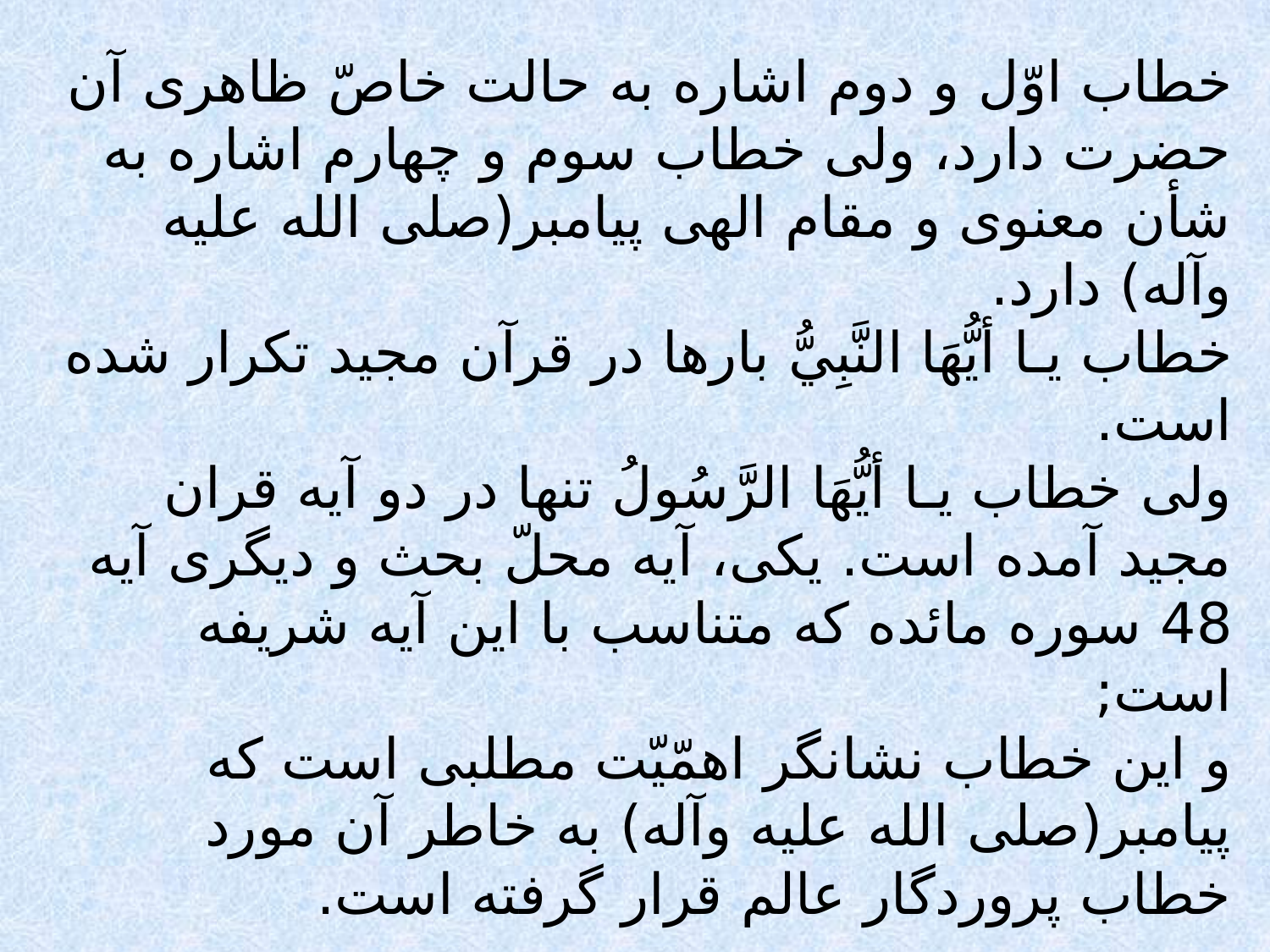

# خطاب اوّل و دوم اشاره به حالت خاصّ ظاهرى آن حضرت دارد، ولى خطاب سوم و چهارم اشاره به شأن معنوى و مقام الهى پيامبر(صلى الله عليه وآله) دارد. خطاب يـا أيُّهَا النَّبِيُّ بارها در قرآن مجيد تكرار شده است.
ولى خطاب يـا أيُّهَا الرَّسُولُ تنها در دو آيه قران مجيد آمده است. يكى، آيه محلّ بحث و ديگرى آيه 48 سوره مائده كه متناسب با اين آيه شريفه است;
و اين خطاب نشانگر اهمّيّت مطلبى است كه پيامبر(صلى الله عليه وآله) به خاطر آن مورد خطاب پروردگار عالم قرار گرفته است.